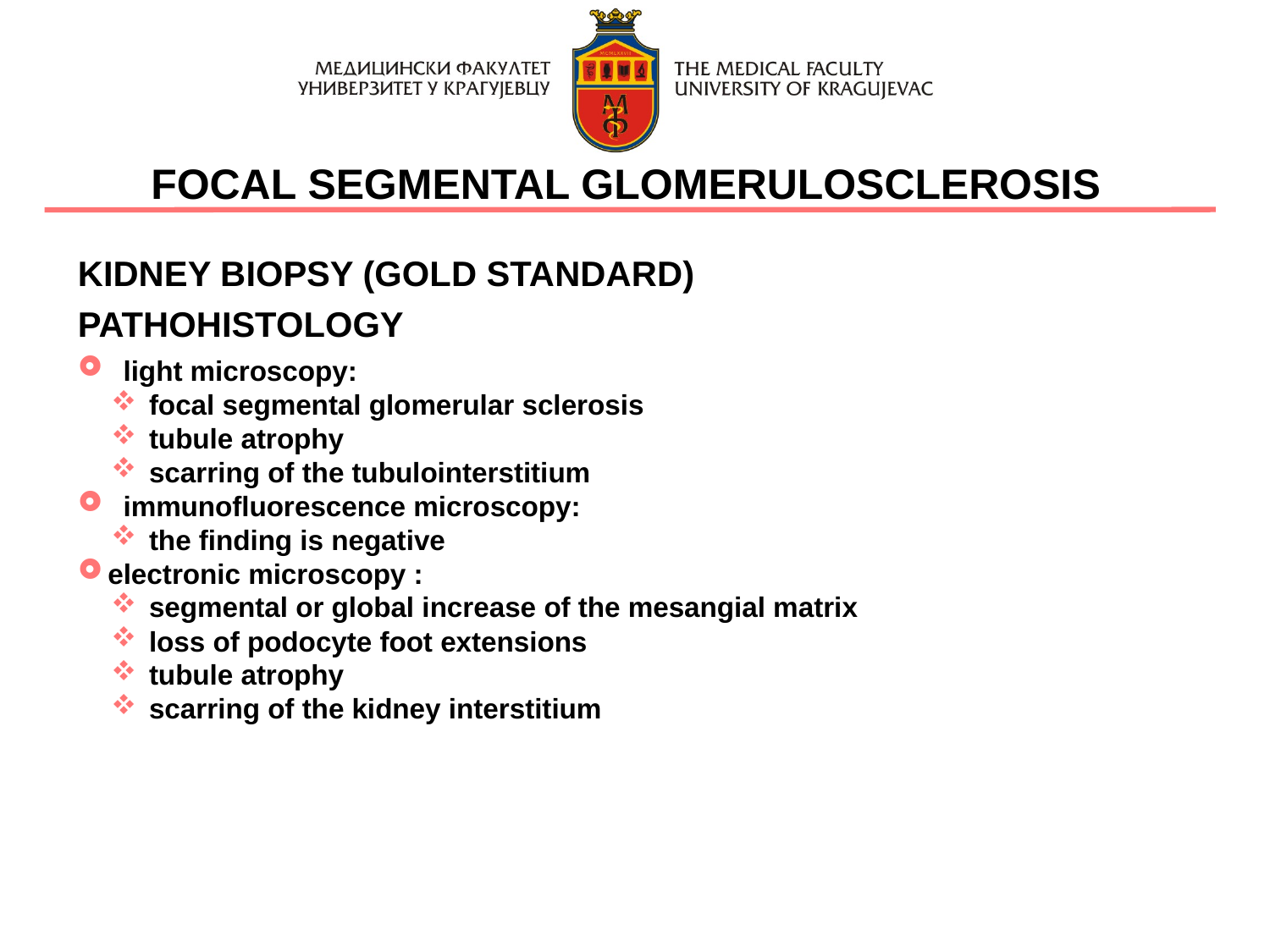

FOCAL SEGMENTAL GLOMERULOSCLEROSIS

KIDNEY BIOPSY (GOLD STANDARD)

PATHOHISTOLOGY

  light microscopy:
 focal segmental glomerular sclerosis
 tubule atrophy
 scarring of the tubulointerstitium
  immunofluorescence microscopy:
 the finding is negative
electronic microscopy :
 segmental or global increase of the mesangial matrix
 loss of podocyte foot extensions
 tubule atrophy
 scarring of the kidney interstitium